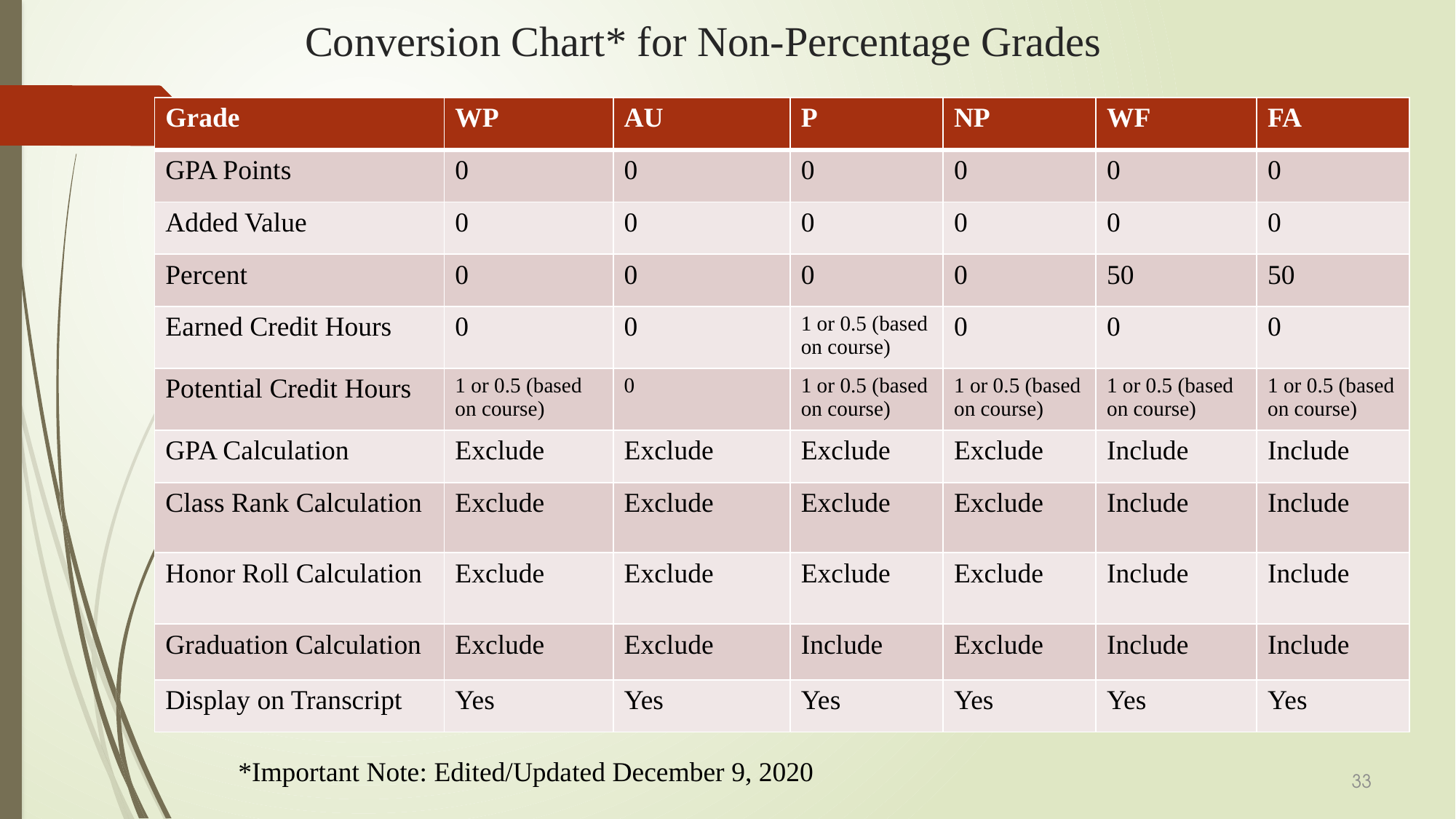

# Conversion Chart* for Non-Percentage Grades
| Grade | WP | AU | P | NP | WF | FA |
| --- | --- | --- | --- | --- | --- | --- |
| GPA Points | 0 | 0 | 0 | 0 | 0 | 0 |
| Added Value | 0 | 0 | 0 | 0 | 0 | 0 |
| Percent | 0 | 0 | 0 | 0 | 50 | 50 |
| Earned Credit Hours | 0 | 0 | 1 or 0.5 (based on course) | 0 | 0 | 0 |
| Potential Credit Hours | 1 or 0.5 (based on course) | 0 | 1 or 0.5 (based on course) | 1 or 0.5 (based on course) | 1 or 0.5 (based on course) | 1 or 0.5 (based on course) |
| GPA Calculation | Exclude | Exclude | Exclude | Exclude | Include | Include |
| Class Rank Calculation | Exclude | Exclude | Exclude | Exclude | Include | Include |
| Honor Roll Calculation | Exclude | Exclude | Exclude | Exclude | Include | Include |
| Graduation Calculation | Exclude | Exclude | Include | Exclude | Include | Include |
| Display on Transcript | Yes | Yes | Yes | Yes | Yes | Yes |
*Important Note: Edited/Updated December 9, 2020
33